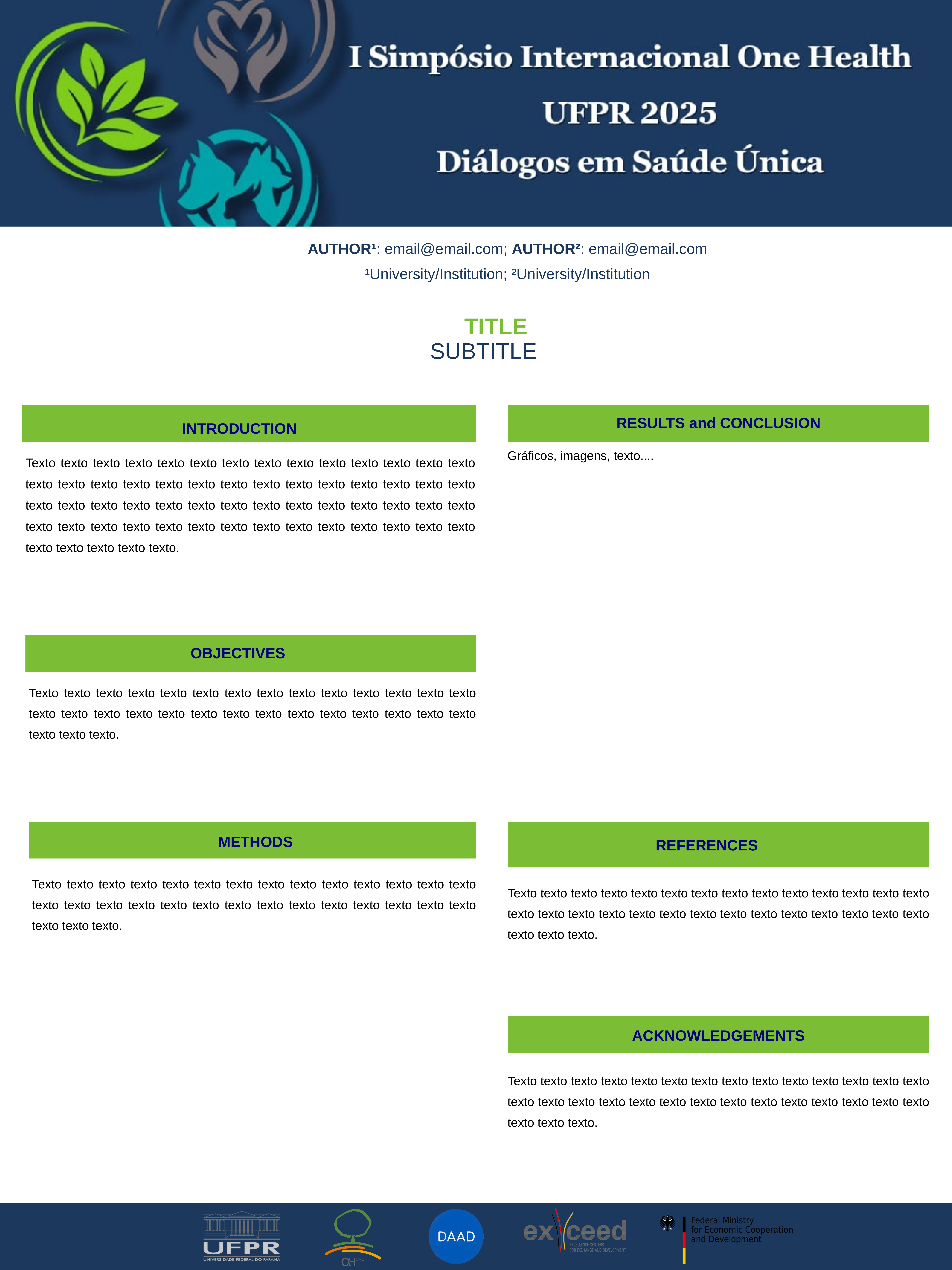

AUTHOR¹: email@email.com; AUTHOR²: email@email.com
¹University/Institution; ²University/Institution
TITLE
SUBTITLE

RESULTS and CONCLUSION

INTRODUCTION

Gráficos, imagens, texto....
Texto texto texto texto texto texto texto texto texto texto texto texto texto texto texto texto texto texto texto texto texto texto texto texto texto texto texto texto texto texto texto texto texto texto texto texto texto texto texto texto texto texto texto texto texto texto texto texto texto texto texto texto texto texto texto texto texto texto texto texto texto.

OBJECTIVES

Texto texto texto texto texto texto texto texto texto texto texto texto texto texto texto texto texto texto texto texto texto texto texto texto texto texto texto texto texto texto texto.

METHODS

REFERENCES

Texto texto texto texto texto texto texto texto texto texto texto texto texto texto texto texto texto texto texto texto texto texto texto texto texto texto texto texto texto texto texto.
Texto texto texto texto texto texto texto texto texto texto texto texto texto texto texto texto texto texto texto texto texto texto texto texto texto texto texto texto texto texto texto.

ACKNOWLEDGEMENTS

Texto texto texto texto texto texto texto texto texto texto texto texto texto texto texto texto texto texto texto texto texto texto texto texto texto texto texto texto texto texto texto.